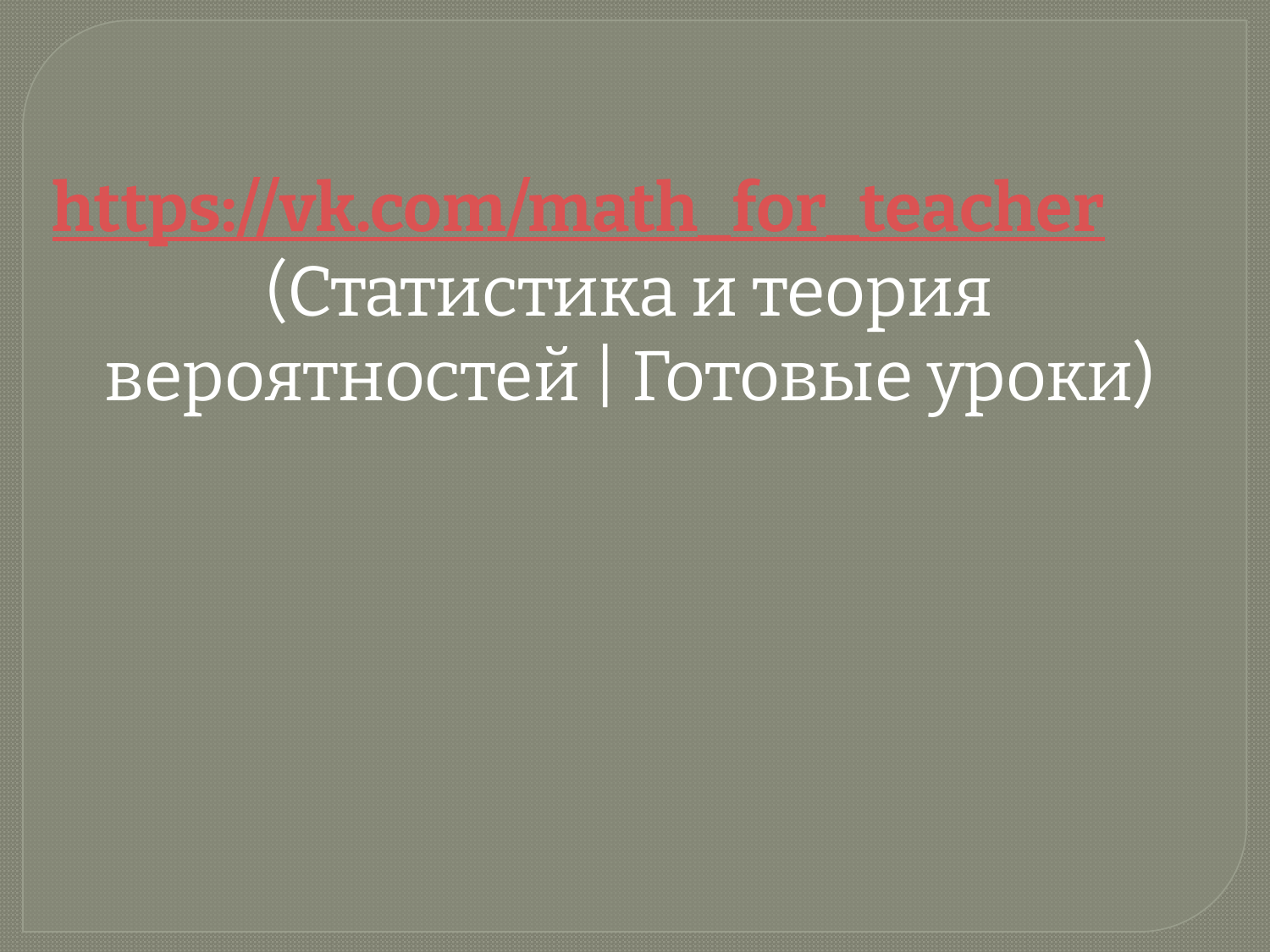

https://vk.com/math_for_teacher
(Статистика и теория вероятностей | Готовые уроки)